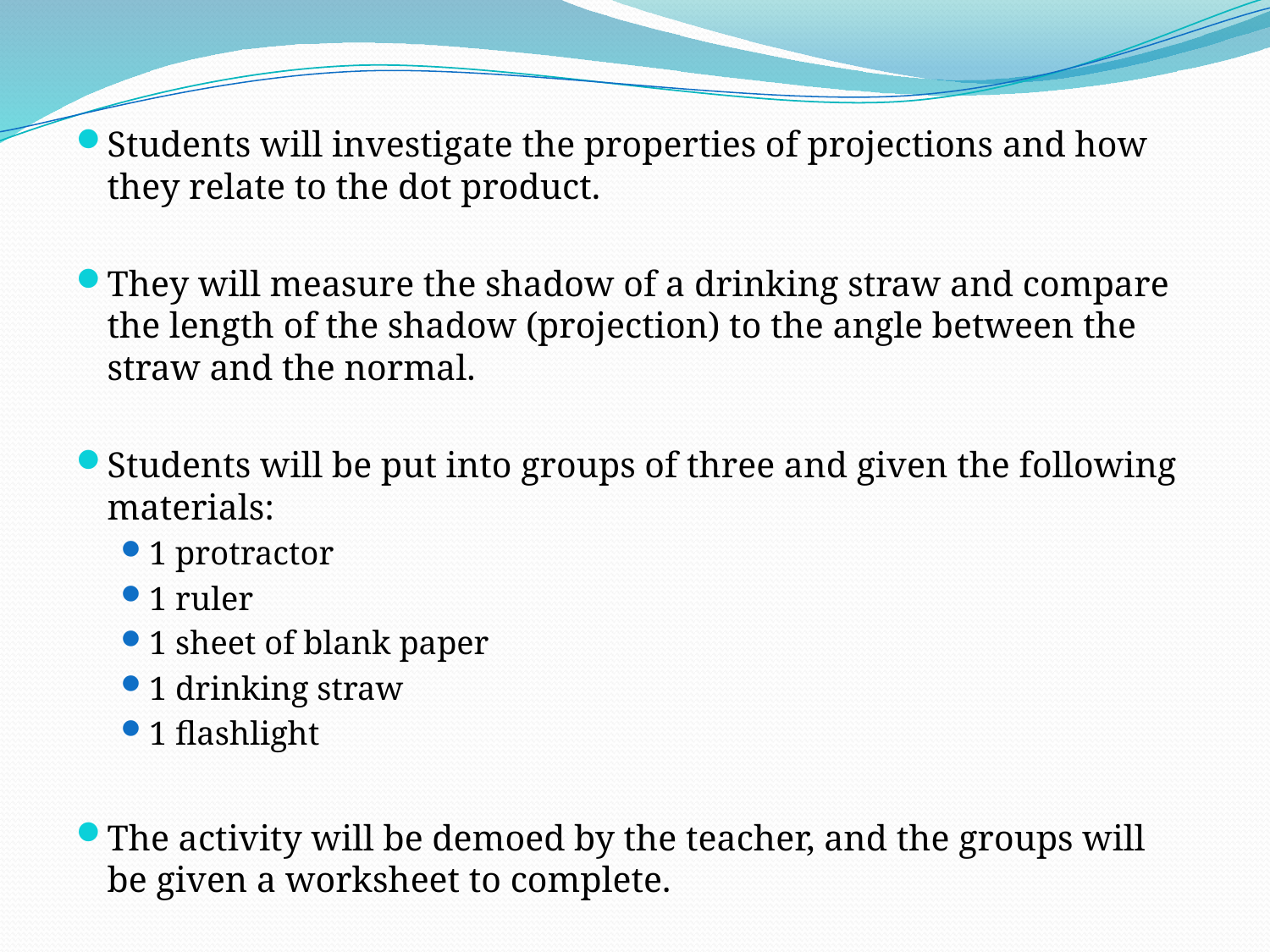

Students will investigate the properties of projections and how they relate to the dot product.

They will measure the shadow of a drinking straw and compare the length of the shadow (projection) to the angle between the straw and the normal.

Students will be put into groups of three and given the following materials:
1 protractor
1 ruler
1 sheet of blank paper
1 drinking straw
1 flashlight

The activity will be demoed by the teacher, and the groups will be given a worksheet to complete.